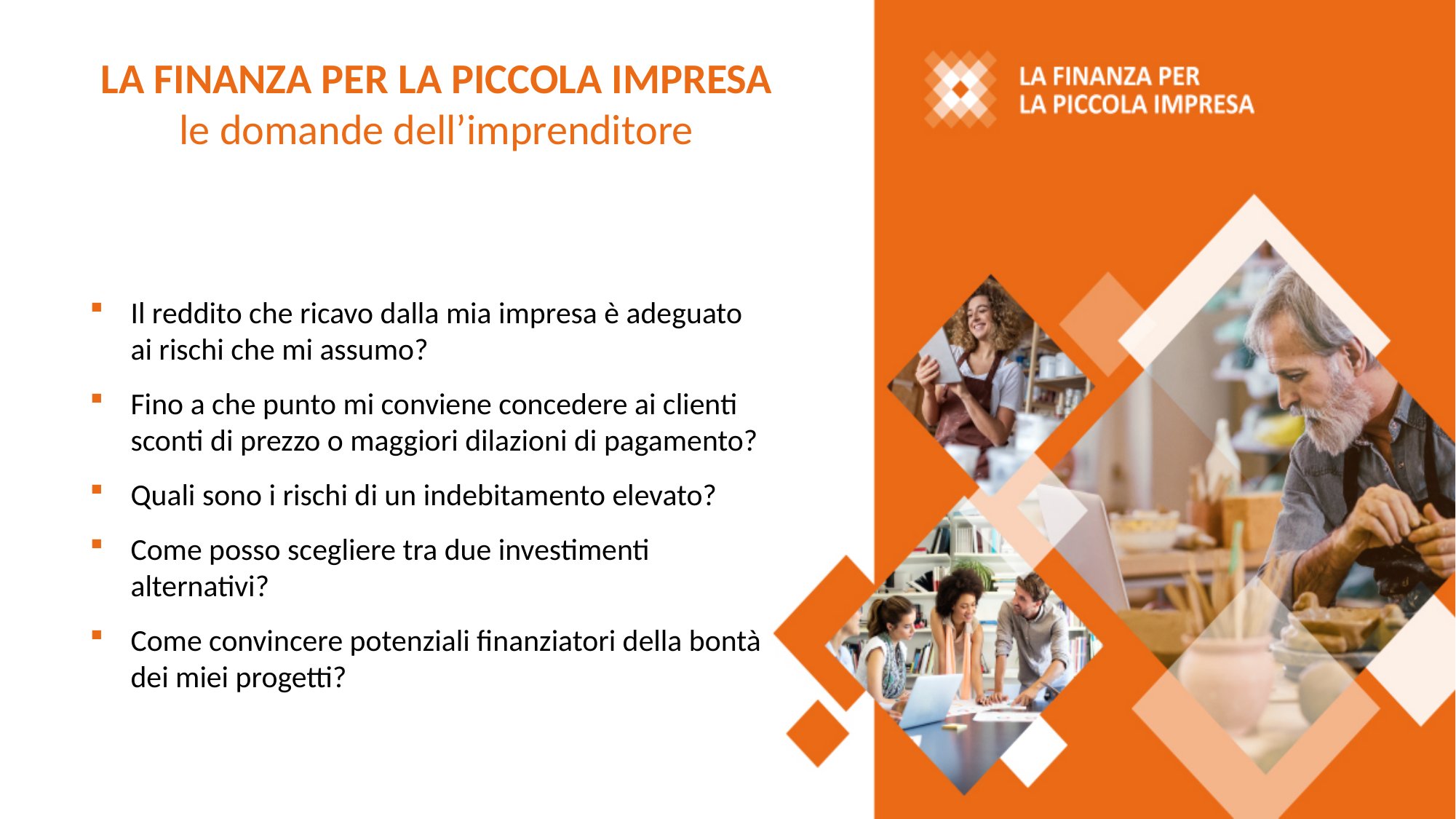

Leonardo Nafissi <l.nafissi@fcgconsulting.it>
LA FINANZA PER LA PICCOLA IMPRESA
le domande dell’imprenditore
Il reddito che ricavo dalla mia impresa è adeguato ai rischi che mi assumo?
Fino a che punto mi conviene concedere ai clienti sconti di prezzo o maggiori dilazioni di pagamento?
Quali sono i rischi di un indebitamento elevato?
Come posso scegliere tra due investimenti alternativi?
Come convincere potenziali finanziatori della bontà dei miei progetti?